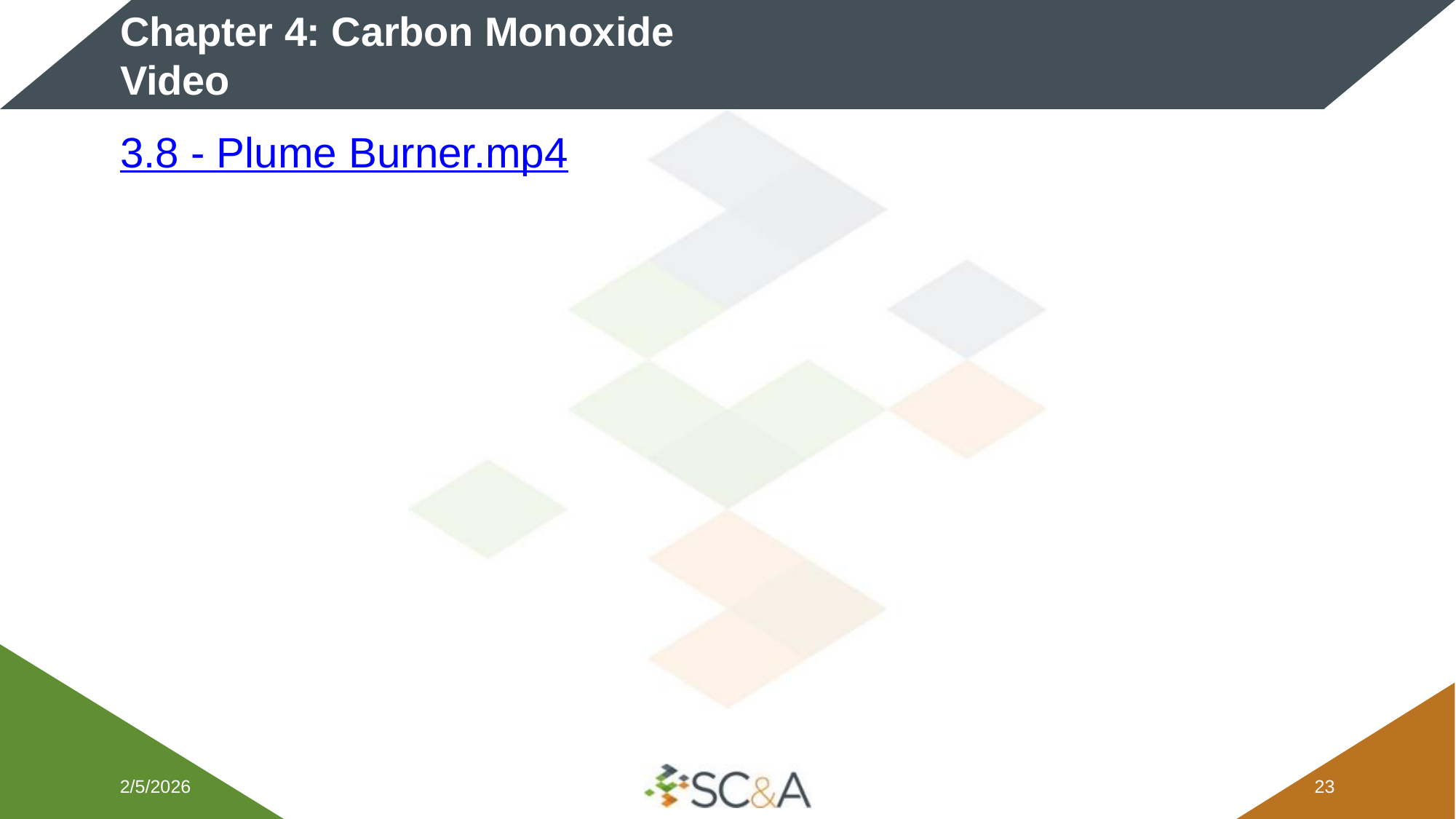

# Chapter 4: Carbon Monoxide Video
3.8 - Plume Burner.mp4
2/5/2026
23